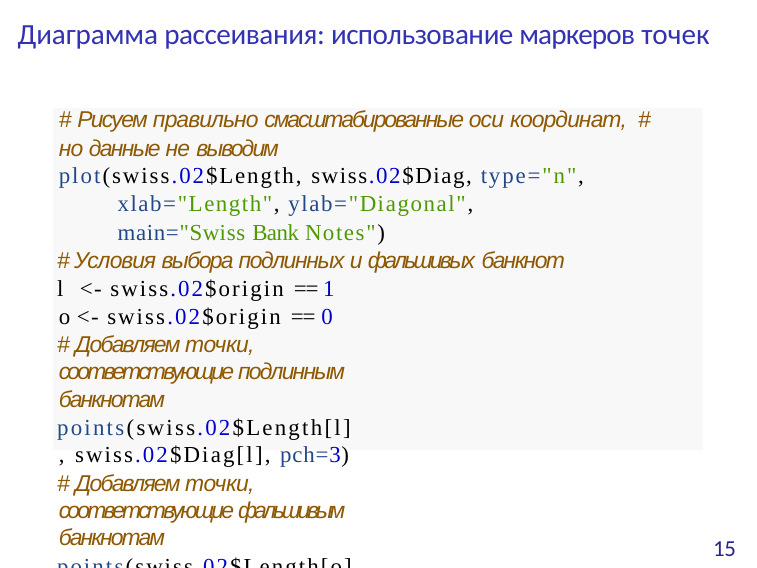

# Диаграмма рассеивания: использование маркеров точек
# Рисуем правильно смасштабированные оси координат,  # но данные не выводим
plot(swiss.02$Length, swiss.02$Diag, type="n",  xlab="Length", ylab="Diagonal",  main="Swiss Bank Notes")
# Условия выбора подлинных и фальшивых банкнот
l <- swiss.02$origin == 1  o <- swiss.02$origin == 0
# Добавляем точки, соответствующие подлинным банкнотам
points(swiss.02$Length[l], swiss.02$Diag[l], pch=3)
# Добавляем точки, соответствующие фальшивым банкнотам
points(swiss.02$Length[o], swiss.02$Diag[o], pch=1)

15